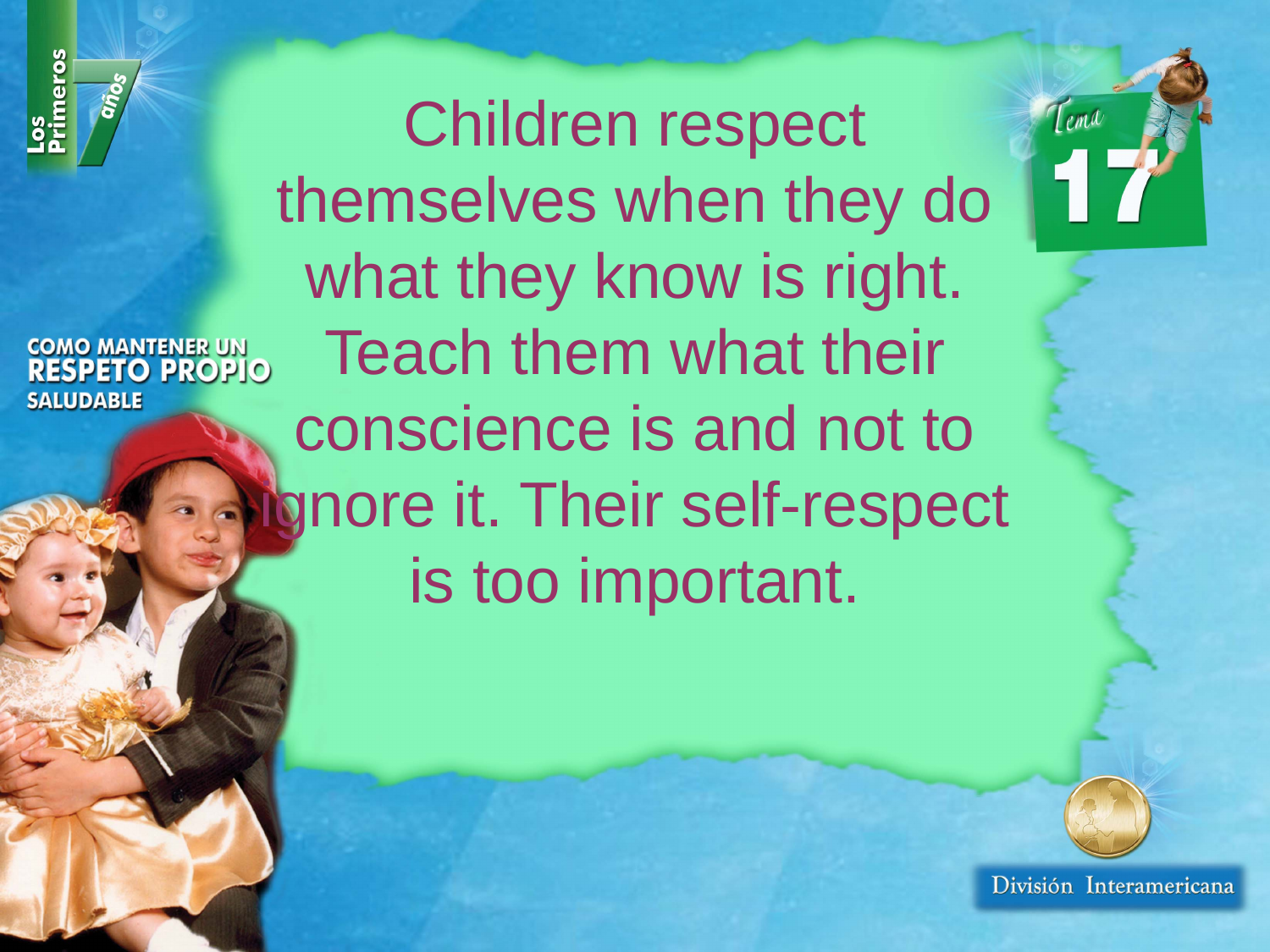

Children respect themselves when they do what they know is right. Teach them what their conscience is and not to ignore it. Their self-respect is too important.